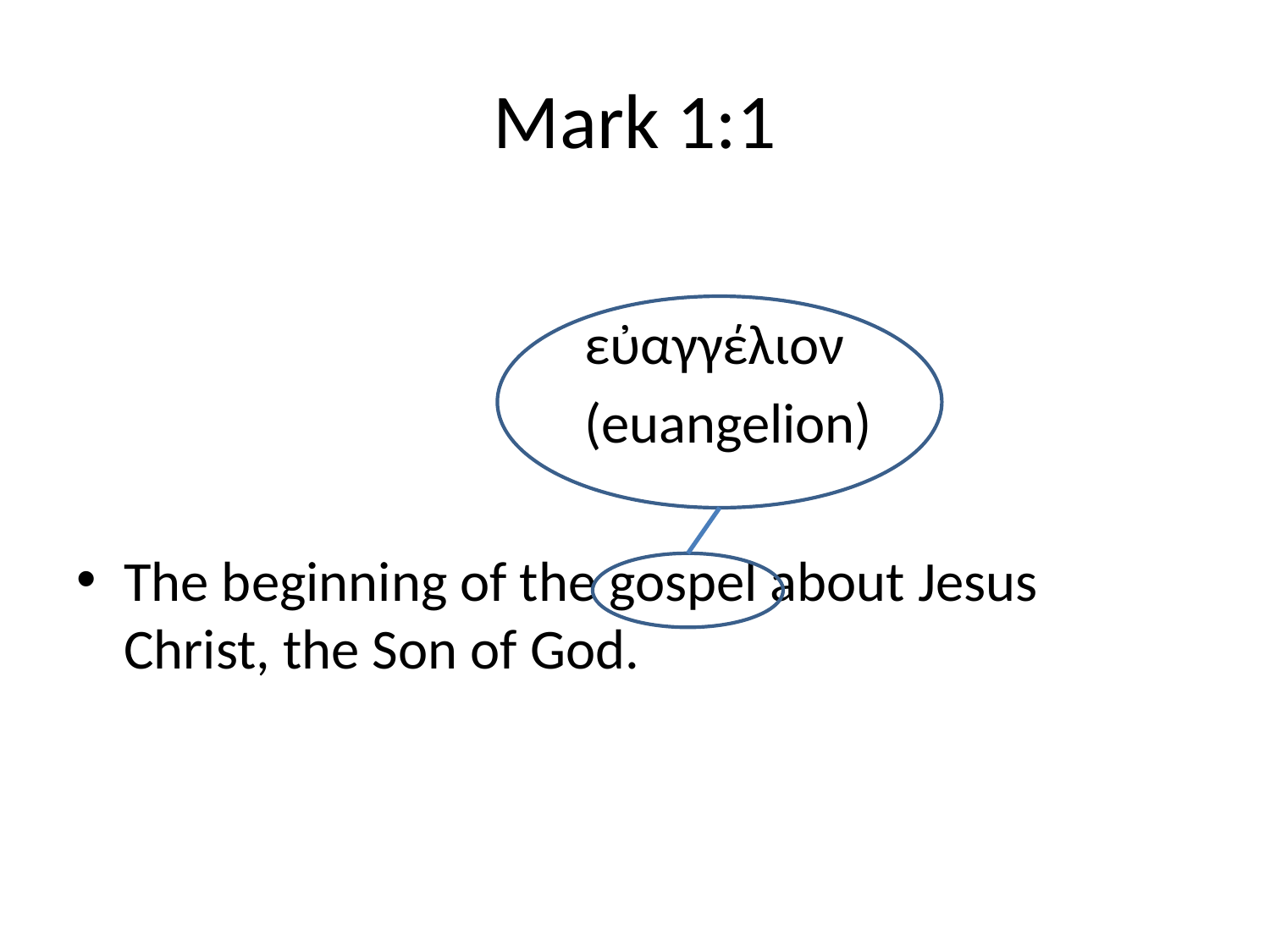

# Mark 1:1

				εὐαγγέλιον
				(euangelion)

The beginning of the gospel about Jesus Christ, the Son of God.